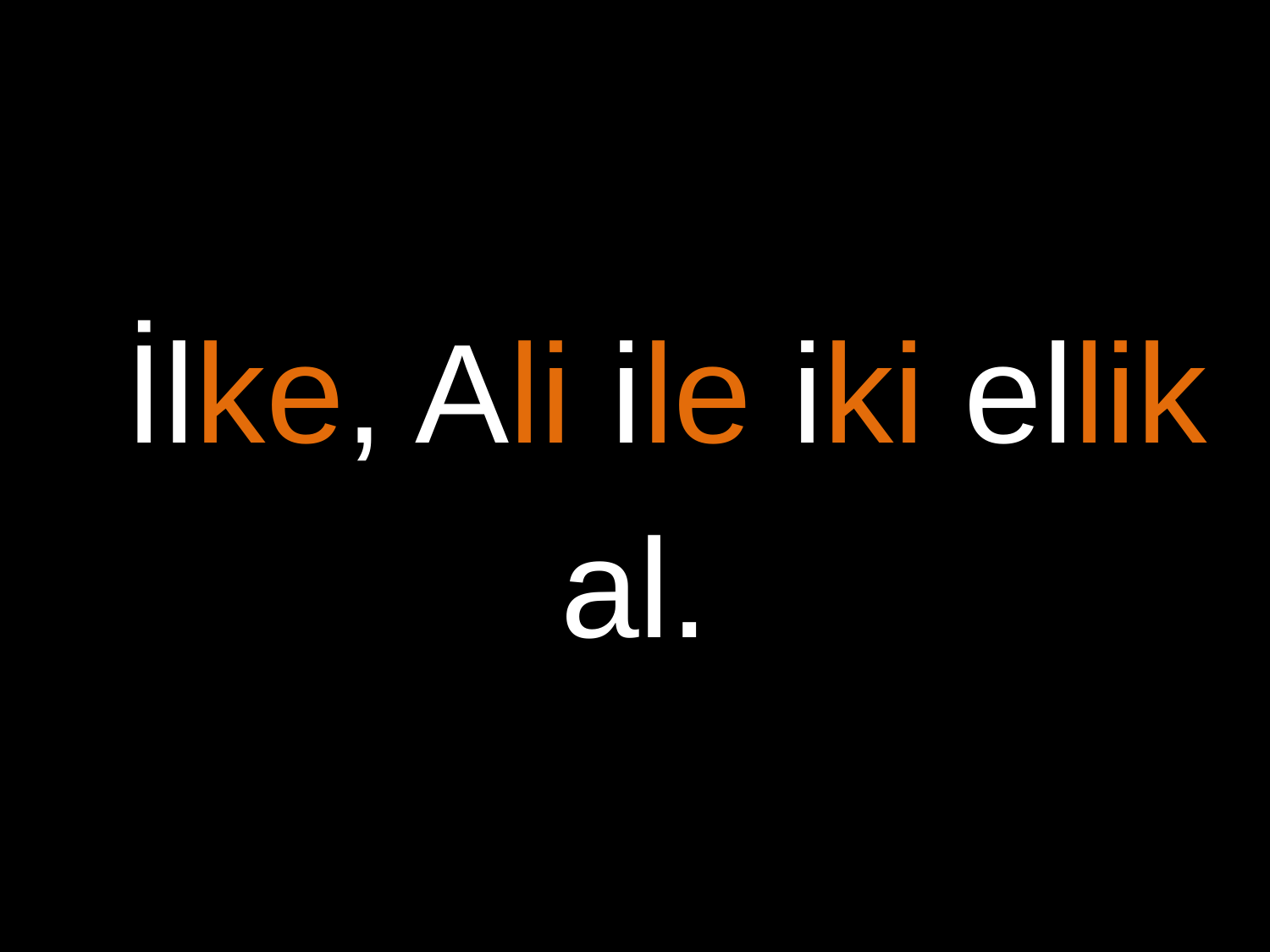

# İlke, Ali ile iki ellik al.